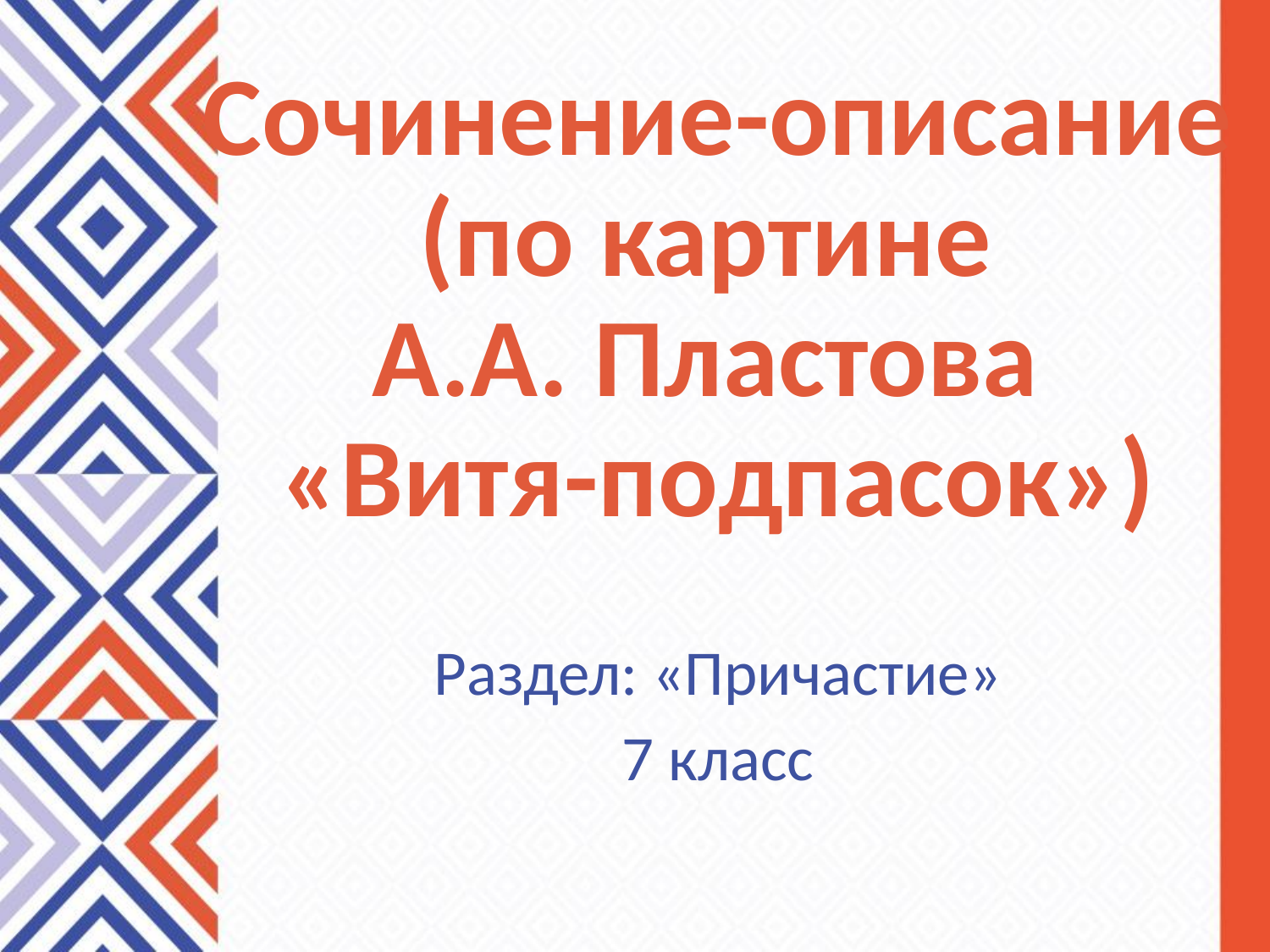

# Сочинение-описание (по картине А.А. Пластова «Витя-подпасок»)
Раздел: «Причастие»
7 класс